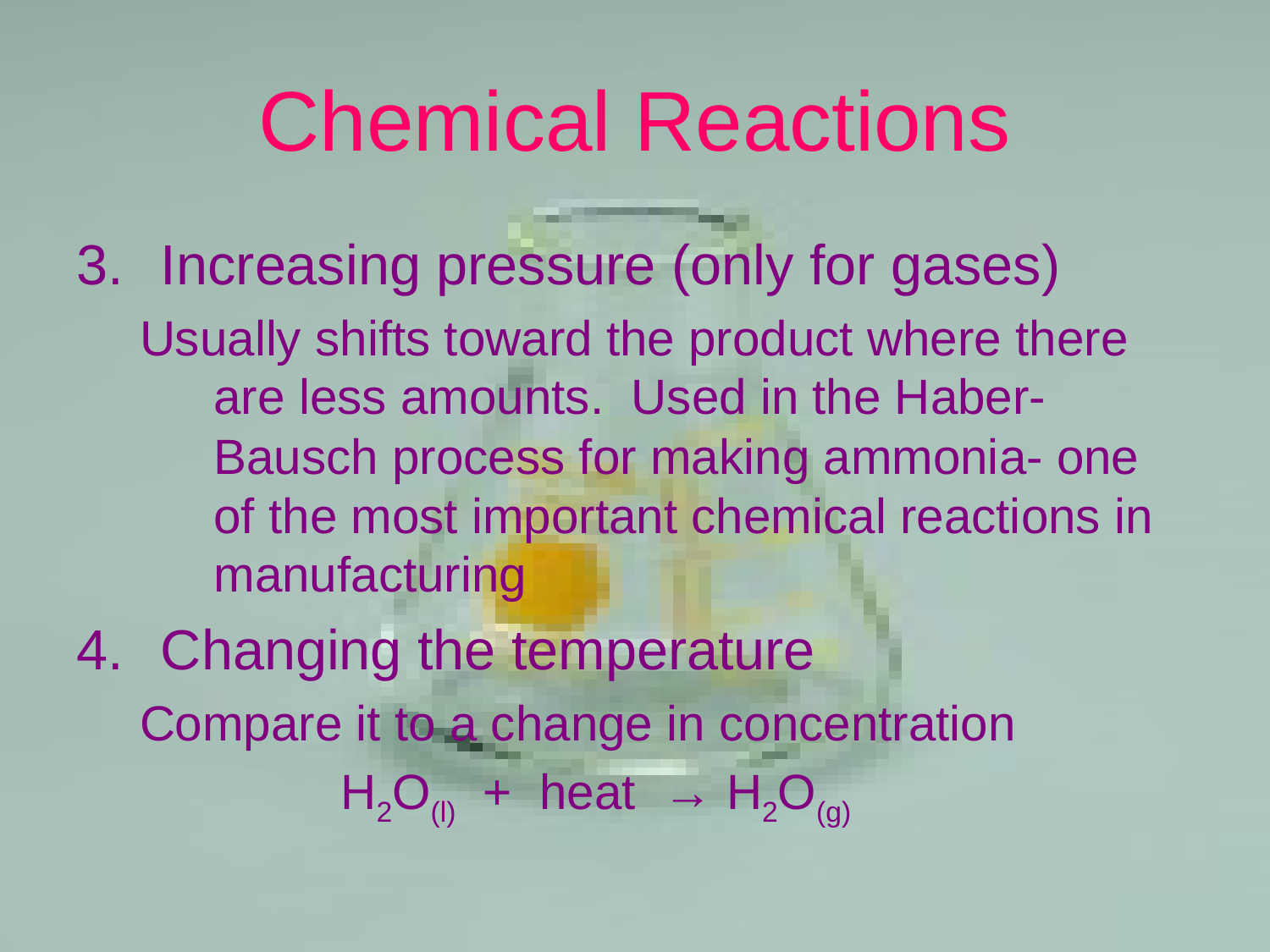

# Chemical Reactions
Increasing pressure (only for gases)
Usually shifts toward the product where there are less amounts.  Used in the Haber-Bausch process for making ammonia- one of the most important chemical reactions in manufacturing
Changing the temperature
Compare it to a change in concentration
		H2O(l)  +  heat  → H2O(g)